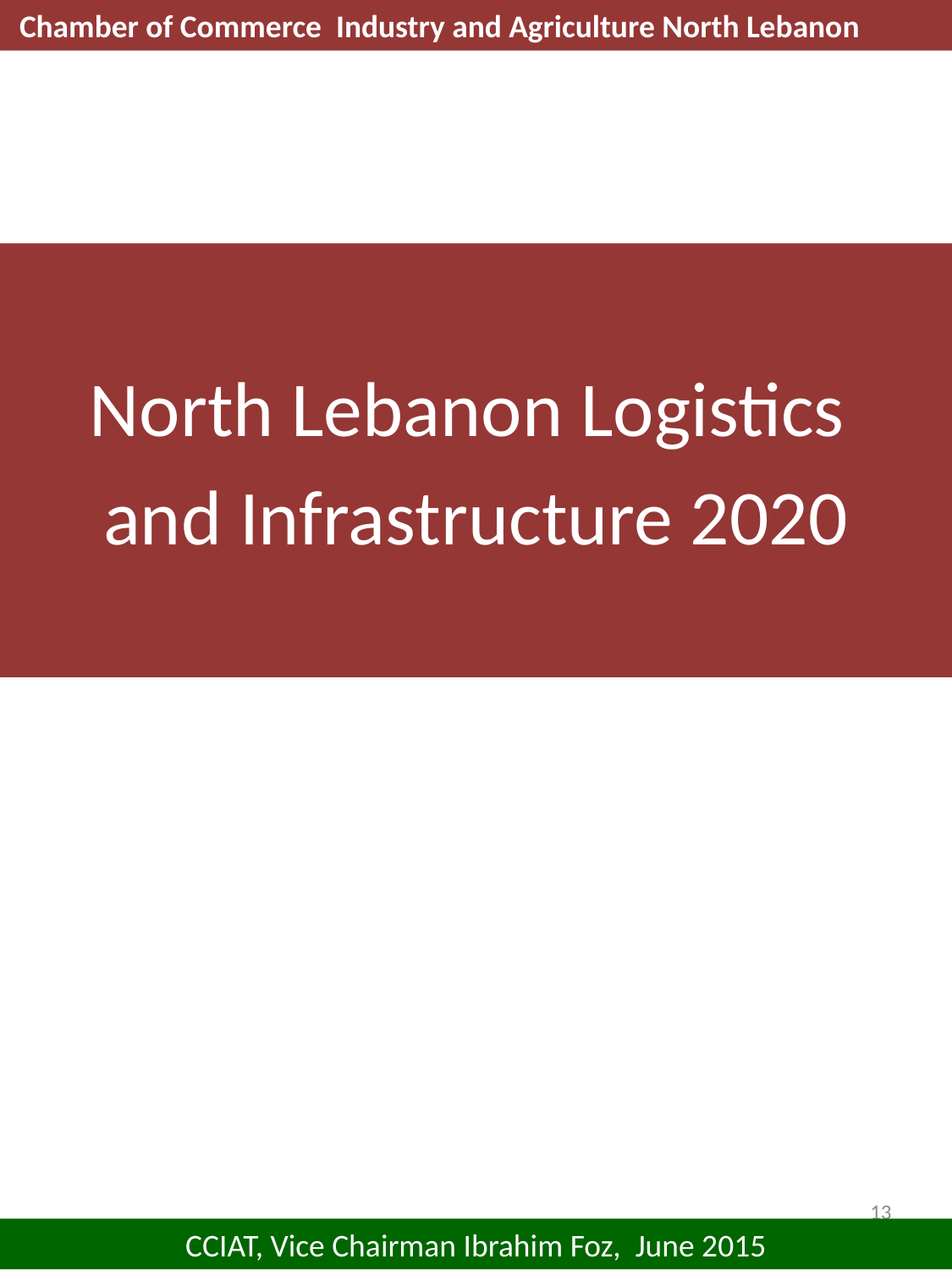

Chamber of Commerce  Industry and Agriculture North Lebanon

North Lebanon Logistics
and Infrastructure 2020
13
CCIAT, Vice Chairman Ibrahim Foz,  June 2015